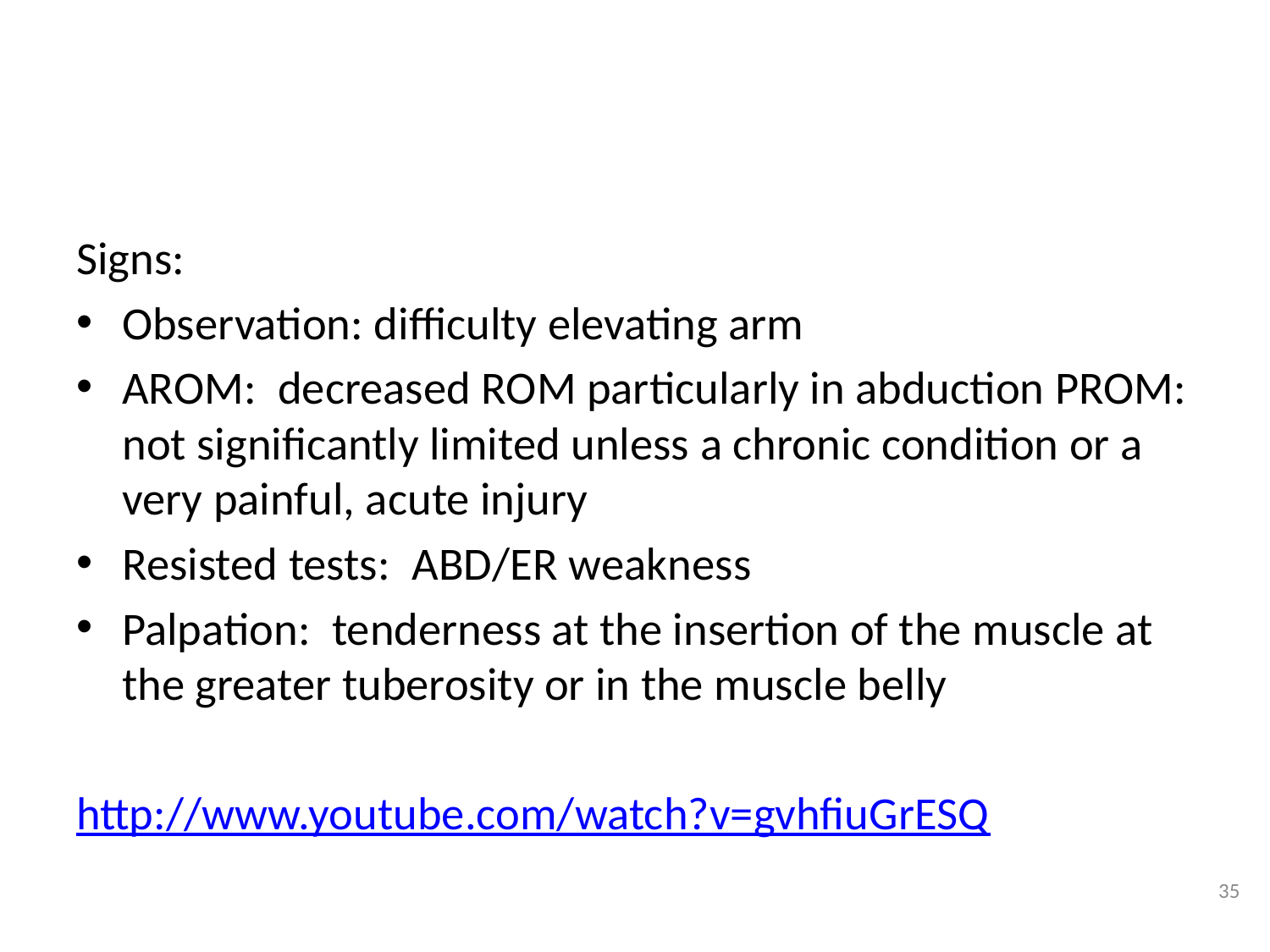

#
Signs:
Observation: difficulty elevating arm
AROM:  decreased ROM particularly in abduction PROM: not significantly limited unless a chronic condition or a very painful, acute injury
Resisted tests:  ABD/ER weakness
Palpation:  tenderness at the insertion of the muscle at the greater tuberosity or in the muscle belly

http://www.youtube.com/watch?v=gvhfiuGrESQ

35